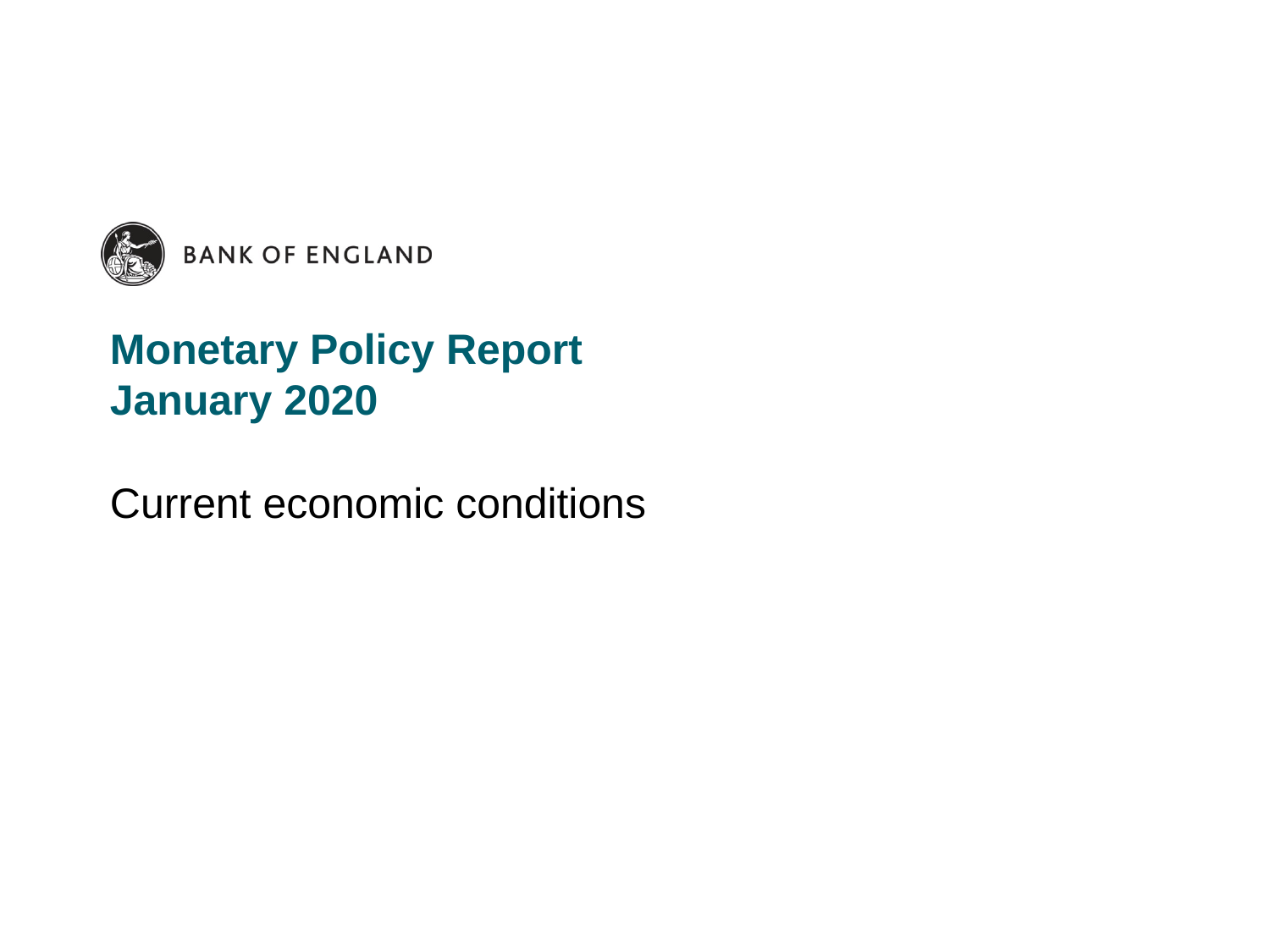

# Monetary Policy Report January 2020
Current economic conditions